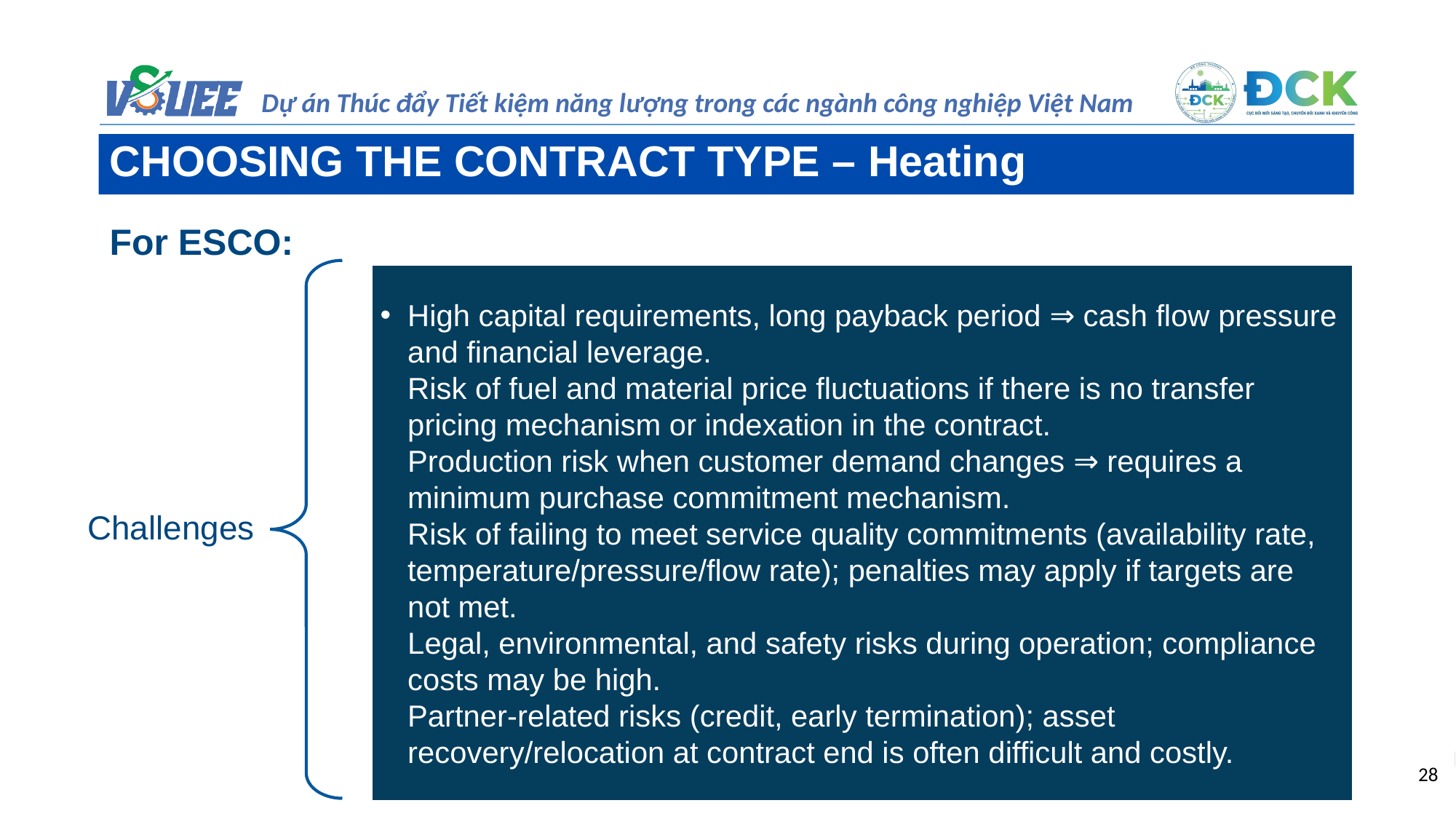

CHOOSING THE CONTRACT TYPE – Heating
For ESCO:

High capital requirements, long payback period ⇒ cash flow pressure and financial leverage.
Risk of fuel and material price fluctuations if there is no transfer pricing mechanism or indexation in the contract.
Production risk when customer demand changes ⇒ requires a minimum purchase commitment mechanism.
Risk of failing to meet service quality commitments (availability rate, temperature/pressure/flow rate); penalties may apply if targets are not met.
Legal, environmental, and safety risks during operation; compliance costs may be high.
Partner-related risks (credit, early termination); asset recovery/relocation at contract end is often difficult and costly.
Challenges

28